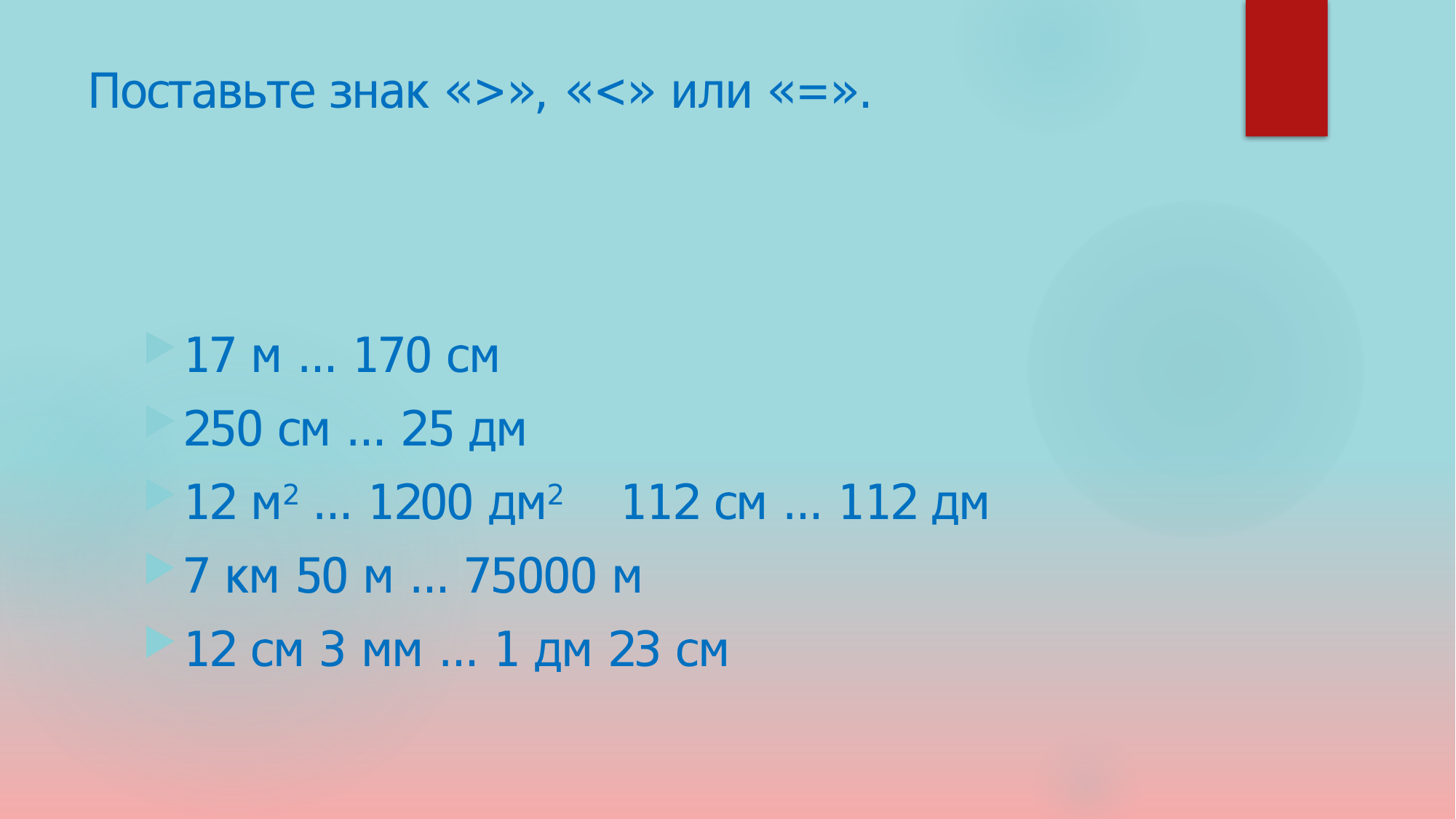

# Поставьте знак «>», «<» или «=».

17 м … 170 см
250 см … 25 дм
12 м2 … 1200 дм2	112 см … 112 дм
7 км 50 м … 75000 м
12 см 3 мм … 1 дм 23 см